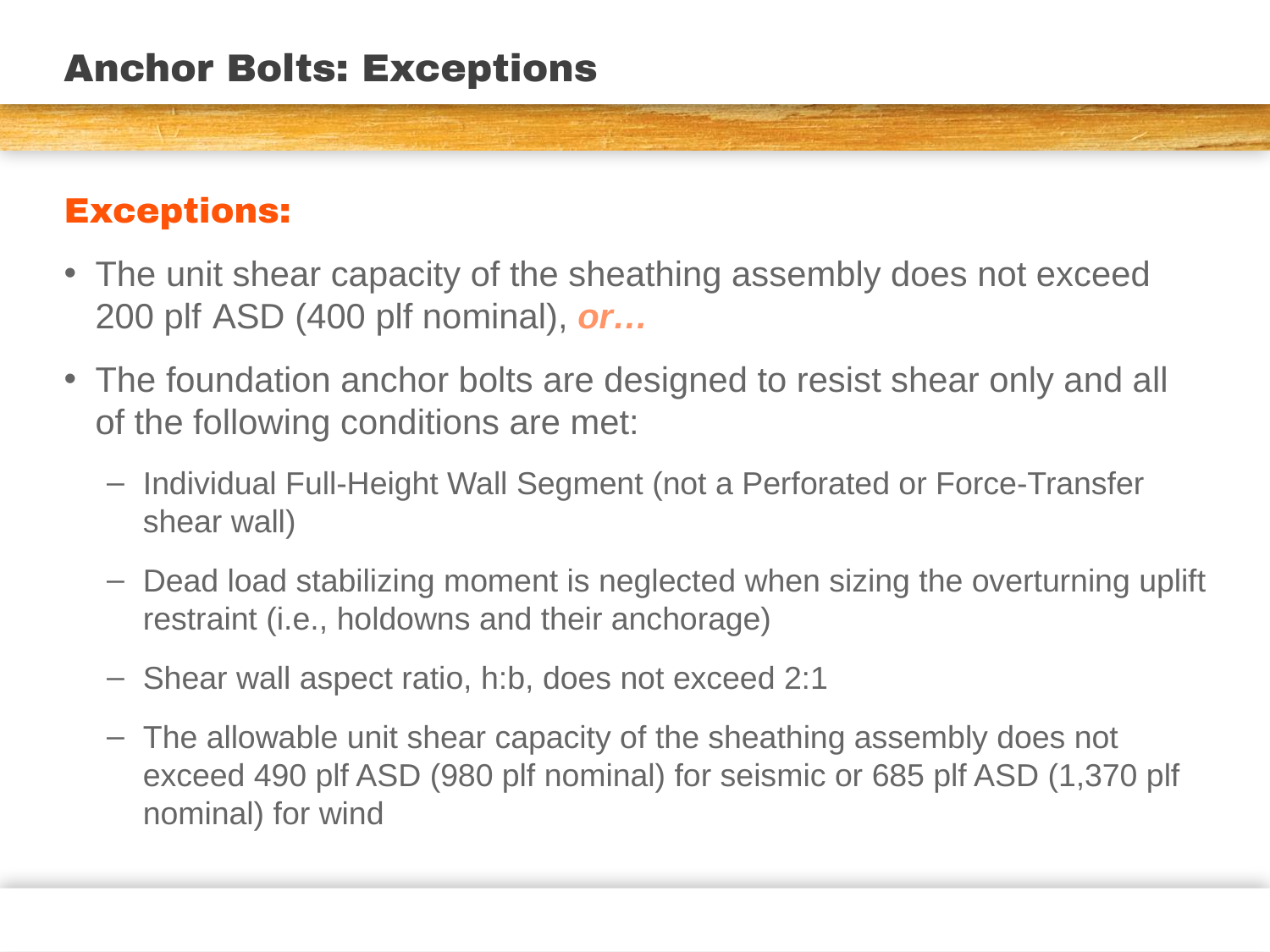

# Anchor Bolts: Exceptions
Exceptions:
The unit shear capacity of the sheathing assembly does not exceed 200 plf ASD (400 plf nominal), or…
The foundation anchor bolts are designed to resist shear only and all of the following conditions are met:
Individual Full-Height Wall Segment (not a Perforated or Force-Transfer shear wall)
Dead load stabilizing moment is neglected when sizing the overturning uplift restraint (i.e., holdowns and their anchorage)
Shear wall aspect ratio, h:b, does not exceed 2:1
The allowable unit shear capacity of the sheathing assembly does not exceed 490 plf ASD (980 plf nominal) for seismic or 685 plf ASD (1,370 plf nominal) for wind